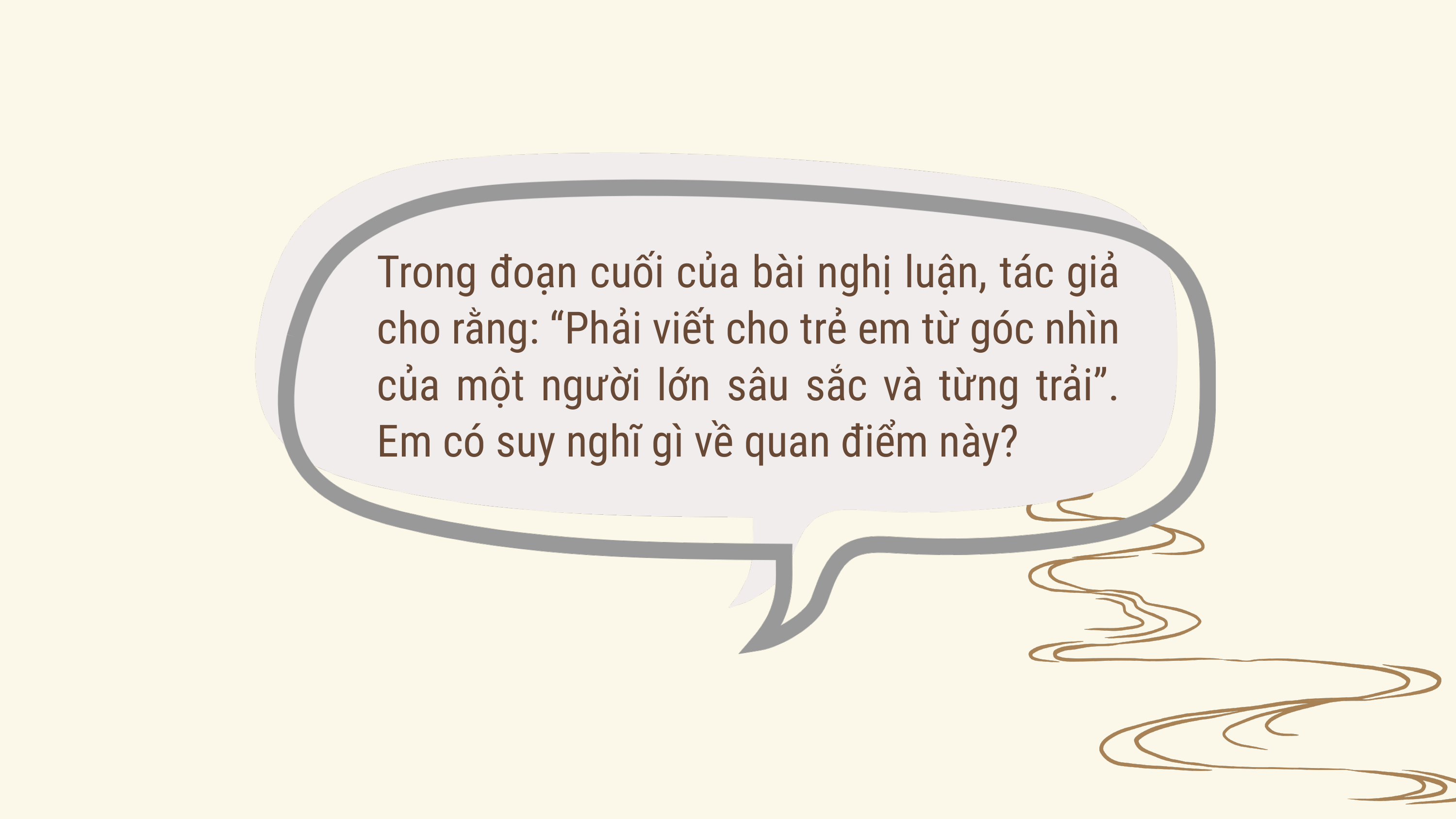

Trong đoạn cuối của bài nghị luận, tác giả cho rằng: “Phải viết cho trẻ em từ góc nhìn của một người lớn sâu sắc và từng trải”. Em có suy nghĩ gì về quan điểm này?